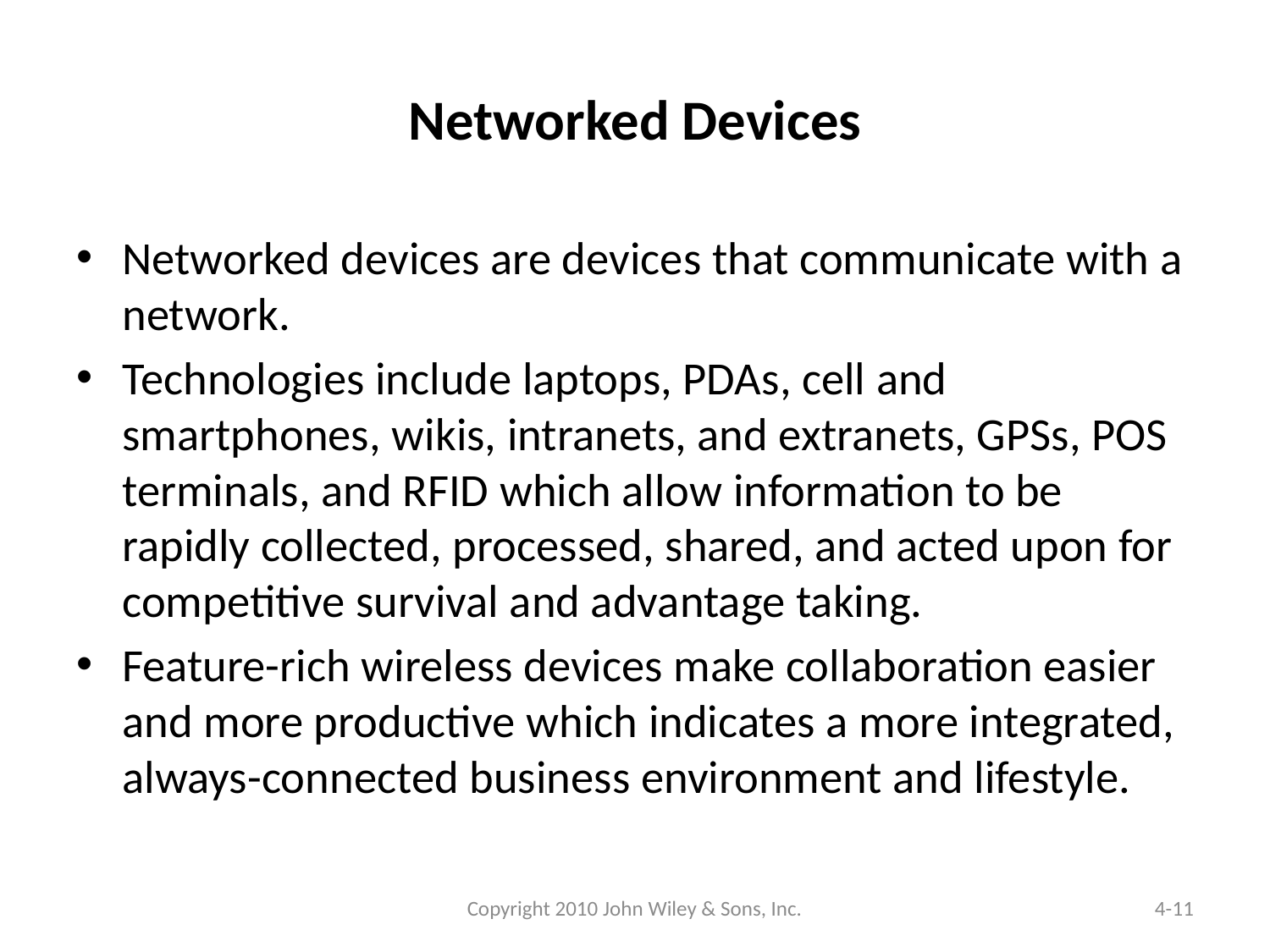

# Networked Devices
Networked devices are devices that communicate with a network.
Technologies include laptops, PDAs, cell and smartphones, wikis, intranets, and extranets, GPSs, POS terminals, and RFID which allow information to be rapidly collected, processed, shared, and acted upon for competitive survival and advantage taking.
Feature-rich wireless devices make collaboration easier and more productive which indicates a more integrated, always-connected business environment and lifestyle.
Copyright 2010 John Wiley & Sons, Inc.
4-11